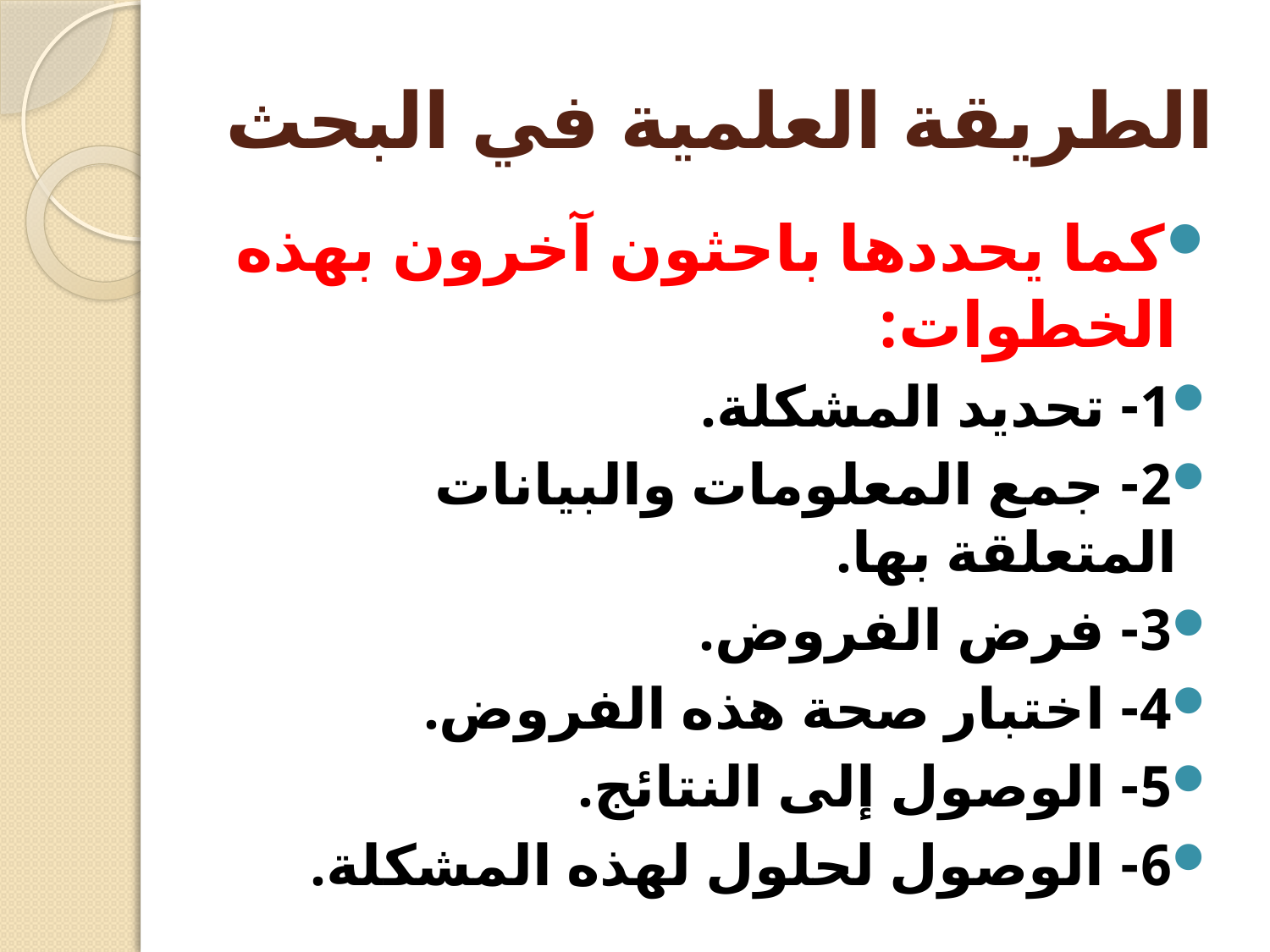

# الطريقة العلمية في البحث
كما يحددها باحثون آخرون بهذه الخطوات:
1- تحديد المشكلة.
2- جمع المعلومات والبيانات المتعلقة بها.
3- فرض الفروض.
4- اختبار صحة هذه الفروض.
5- الوصول إلى النتائج.
6- الوصول لحلول لهذه المشكلة.